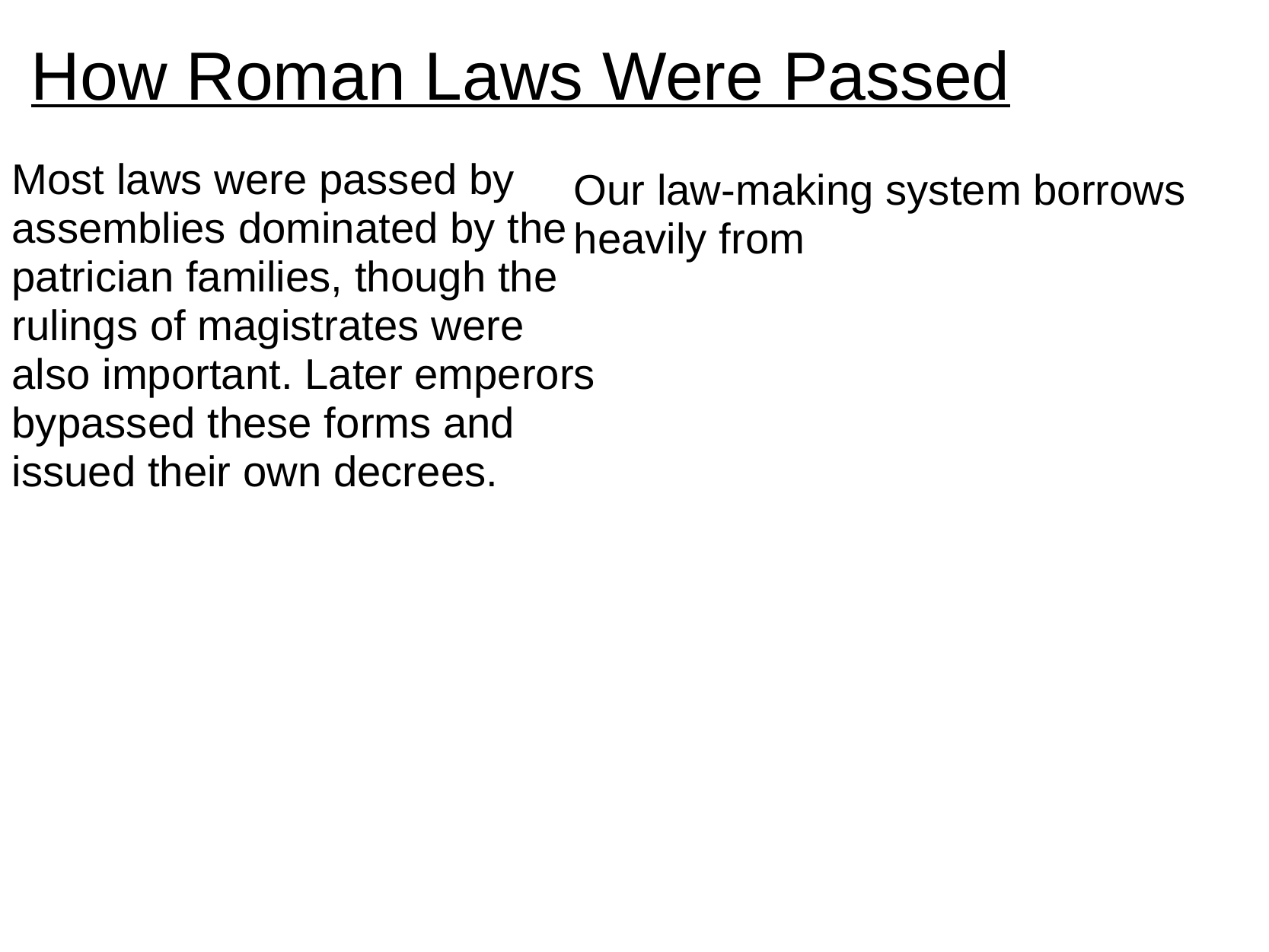

# How Roman Laws Were Passed
Most laws were passed by assemblies dominated by the patrician families, though the rulings of magistrates were also important. Later emperors bypassed these forms and issued their own decrees.
Our law-making system borrows heavily from